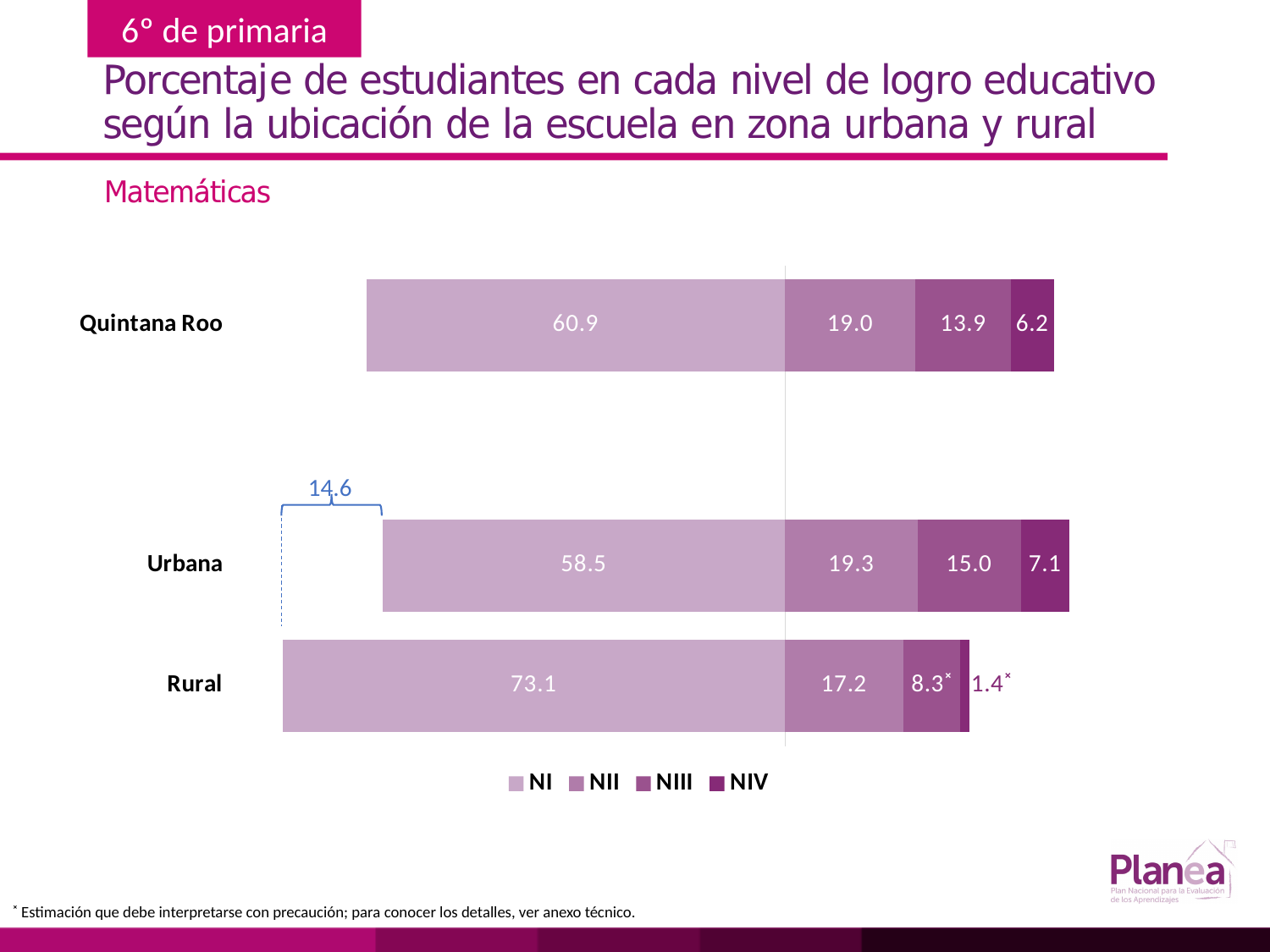

# Porcentaje de estudiantes en cada nivel de logro educativo según la ubicación de la escuela en zona urbana y rural

Matemáticas

### Chart

| Category |  |  |  |  |
|---|---|---|---|---|
| Rural | -73.1 | 17.2 | 8.3 | 1.4 |
| Urbana | -58.5 | 19.3 | 15.0 | 7.1 |
|  | None | None | None | None |
| Quintana Roo | -60.9 | 19.0 | 13.9 | 6.2 |
14.6
˟ Estimación que debe interpretarse con precaución; para conocer los detalles, ver anexo técnico.